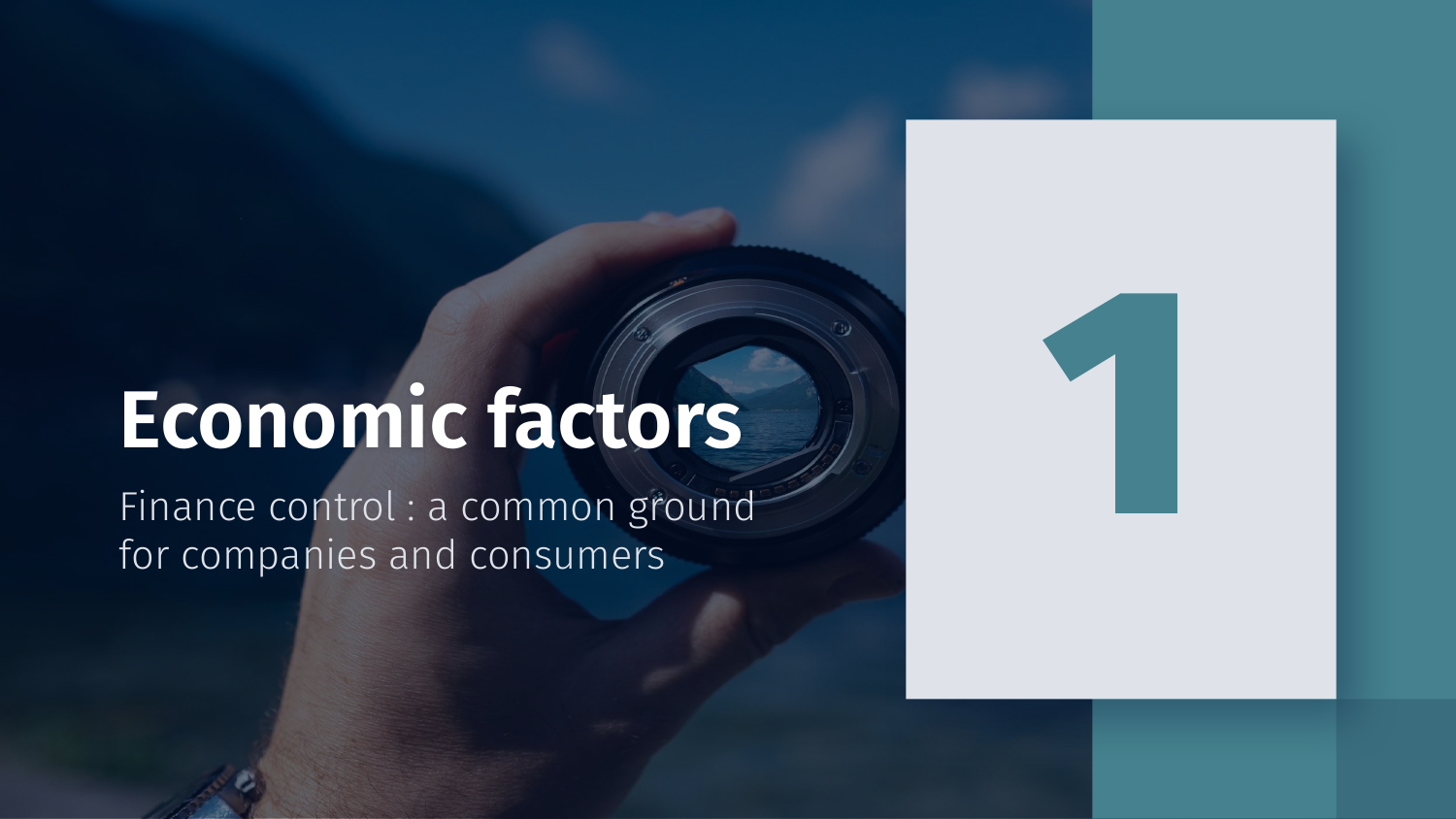

1
# Economic factors
Finance control : a common ground for companies and consumers